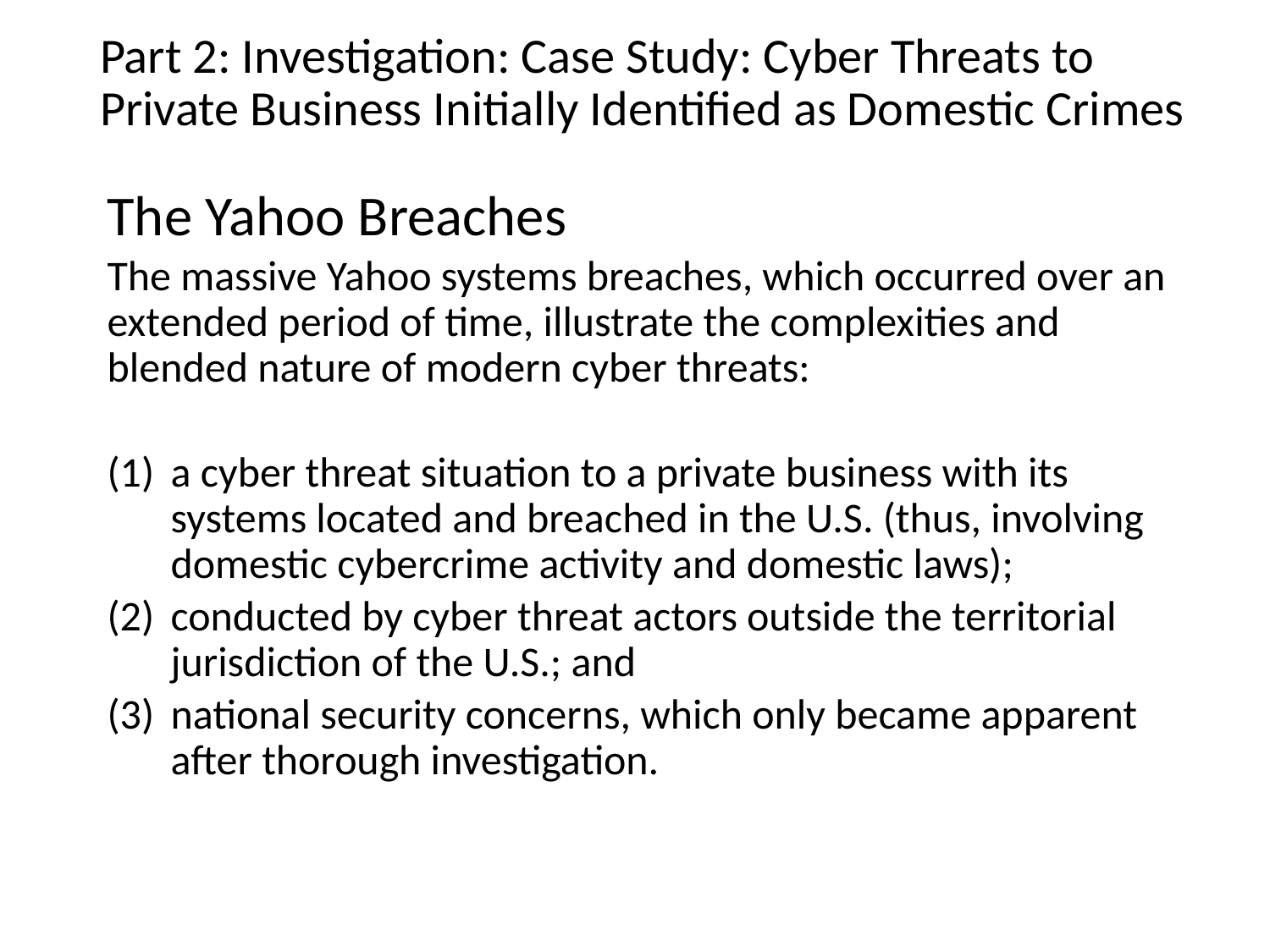

# Part 2: Investigation: Case Study: Cyber Threats to Private Business Initially Identified as Domestic Crimes

The Yahoo Breaches
The massive Yahoo systems breaches, which occurred over an extended period of time, illustrate the complexities and blended nature of modern cyber threats:

a cyber threat situation to a private business with its systems located and breached in the U.S. (thus, involving domestic cybercrime activity and domestic laws);
conducted by cyber threat actors outside the territorial jurisdiction of the U.S.; and
national security concerns, which only became apparent after thorough investigation.